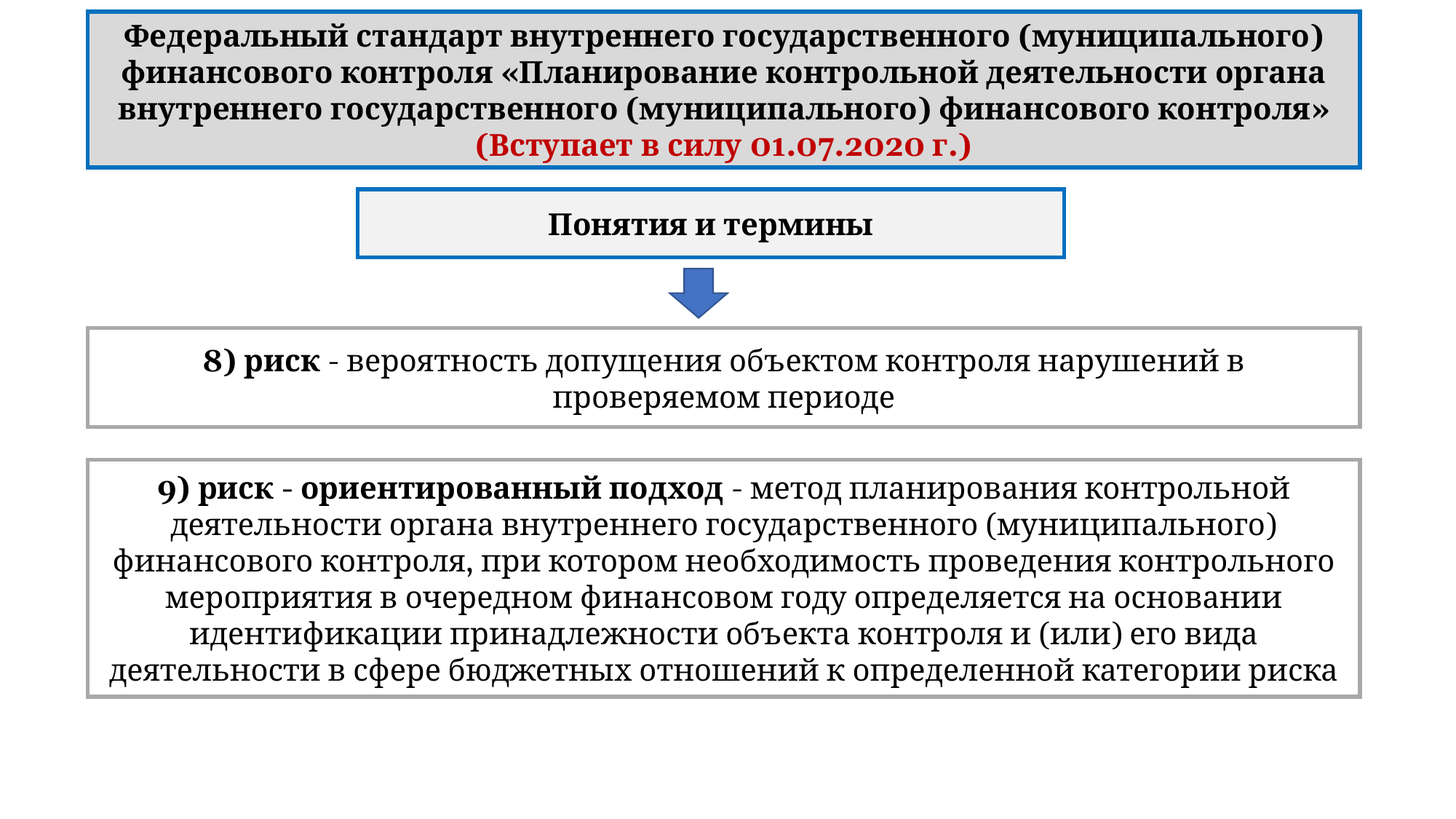

Федеральный стандарт внутреннего государственного (муниципального) финансового контроля «Планирование контрольной деятельности органа внутреннего государственного (муниципального) финансового контроля» (Вступает в силу 01.07.2020 г.)
Понятия и термины

8) риск - вероятность допущения объектом контроля нарушений в проверяемом периоде
9) риск - ориентированный подход - метод планирования контрольной деятельности органа внутреннего государственного (муниципального) финансового контроля, при котором необходимость проведения контрольного мероприятия в очередном финансовом году определяется на основании идентификации принадлежности объекта контроля и (или) его вида деятельности в сфере бюджетных отношений к определенной категории риска